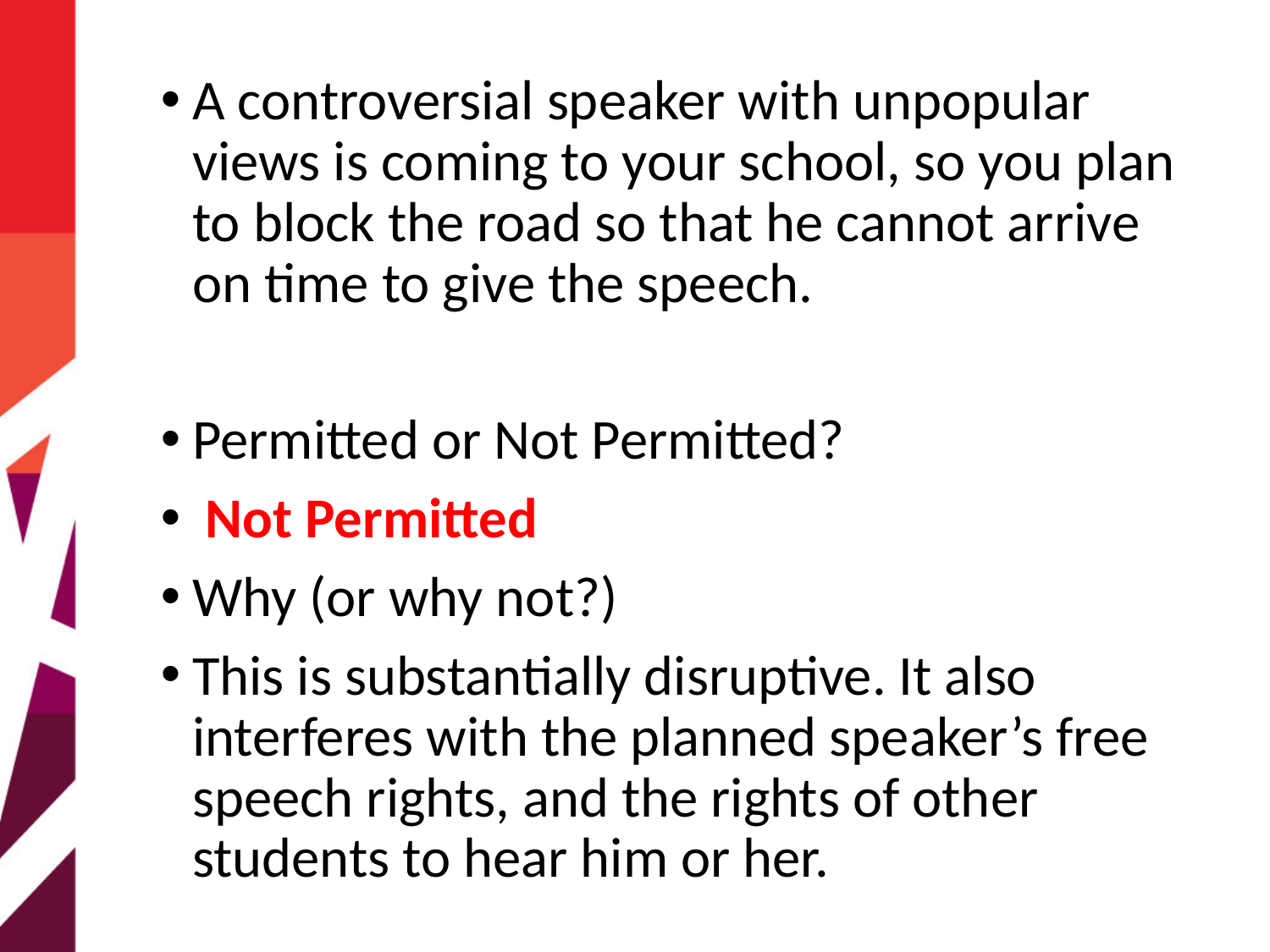

A controversial speaker with unpopular views is coming to your school, so you plan to block the road so that he cannot arrive on time to give the speech.

Permitted or Not Permitted?
 Not Permitted
Why (or why not?)
This is substantially disruptive. It also interferes with the planned speaker’s free speech rights, and the rights of other students to hear him or her.